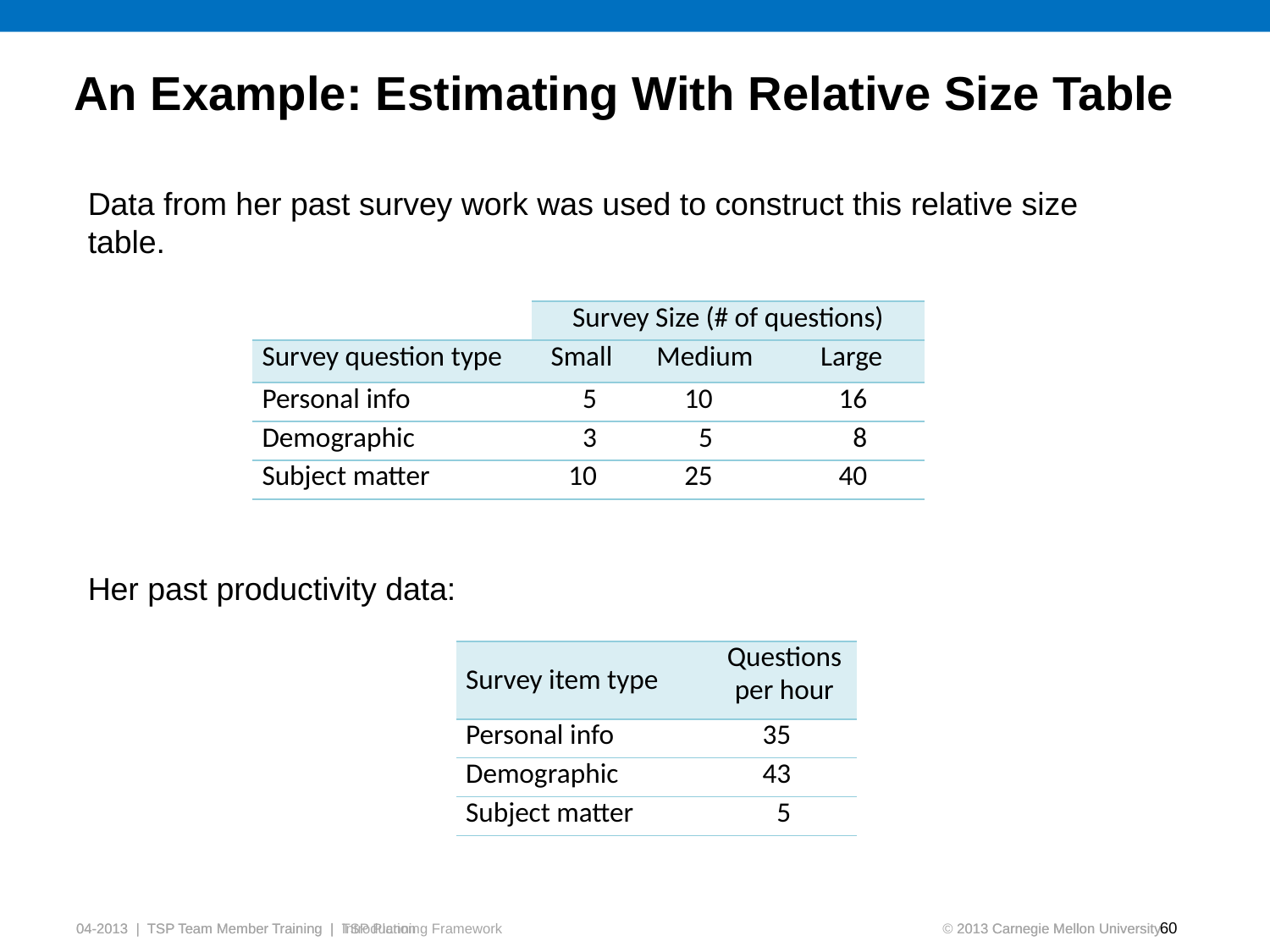

# An Example: Estimating With Relative Size Table
Data from her past survey work was used to construct this relative size table.
|  | Survey Size (# of questions) |  |  |
| --- | --- | --- | --- |
| Survey question type | Small | Medium | Large |
| Personal info | 5 | 10 | 16 |
| Demographic | 3 | 5 | 8 |
| Subject matter | 10 | 25 | 40 |
Her past productivity data:
| Survey item type | Questions per hour |
| --- | --- |
| Personal info | 35 |
| Demographic | 43 |
| Subject matter | 5 |